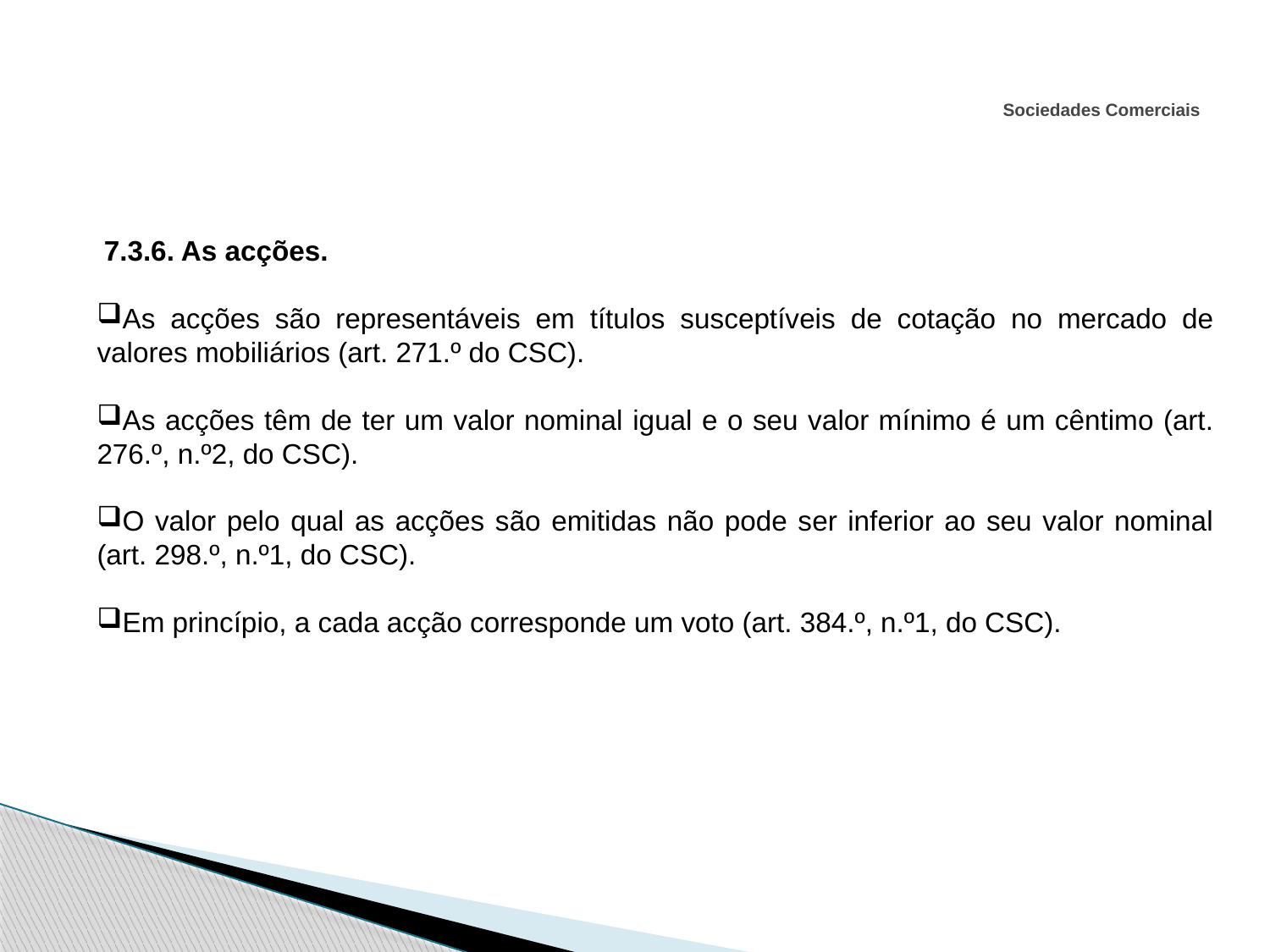

# Sociedades Comerciais
 7.3.6. As acções.

As acções são representáveis em títulos susceptíveis de cotação no mercado de valores mobiliários (art. 271.º do CSC).

As acções têm de ter um valor nominal igual e o seu valor mínimo é um cêntimo (art. 276.º, n.º2, do CSC).

O valor pelo qual as acções são emitidas não pode ser inferior ao seu valor nominal (art. 298.º, n.º1, do CSC).

Em princípio, a cada acção corresponde um voto (art. 384.º, n.º1, do CSC).